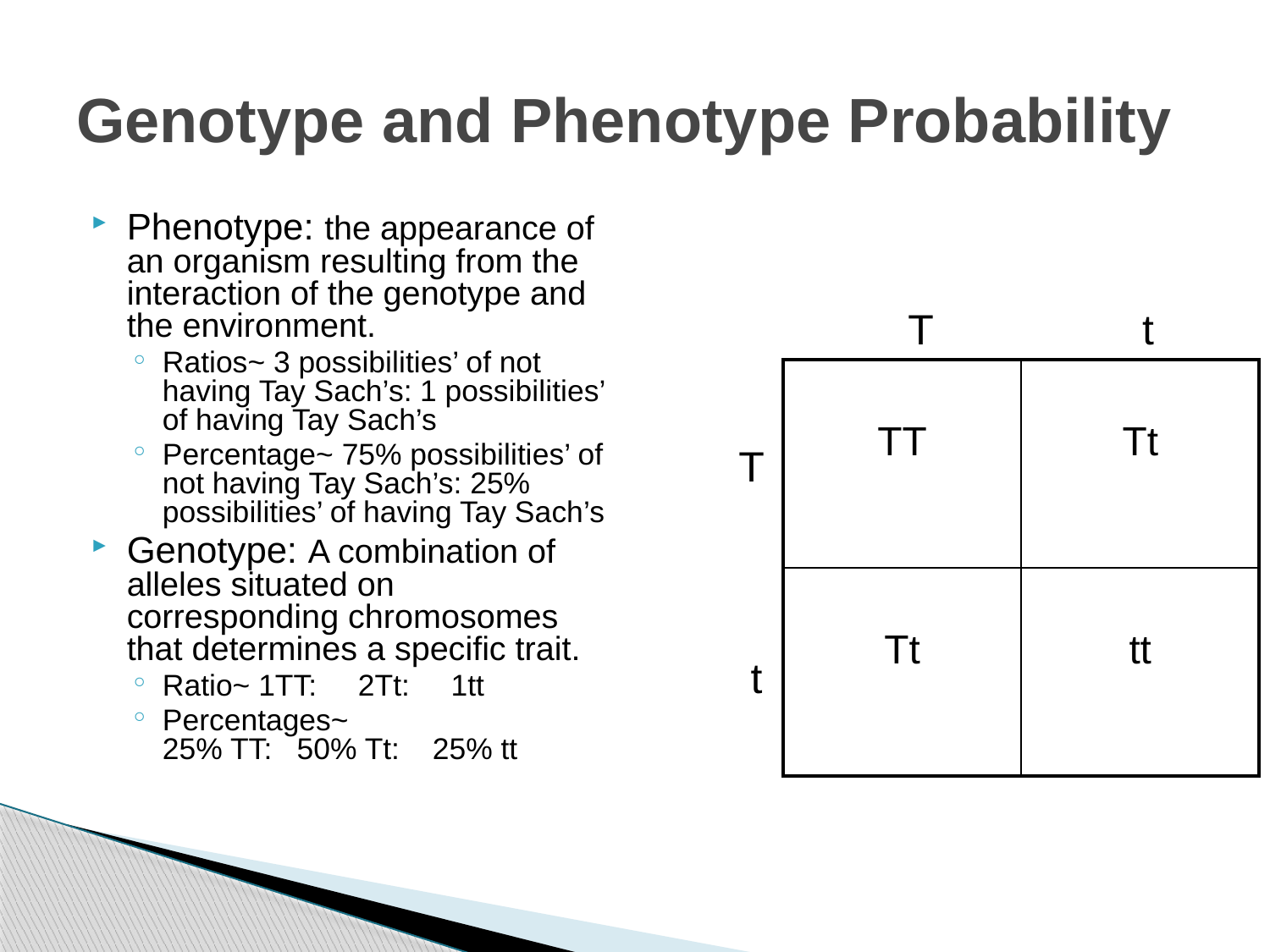

# Genotype and Phenotype Probability
Phenotype: the appearance of an organism resulting from the interaction of the genotype and the environment.
Ratios~ 3 possibilities’ of not having Tay Sach’s: 1 possibilities’ of having Tay Sach’s
Percentage~ 75% possibilities’ of not having Tay Sach’s: 25% possibilities’ of having Tay Sach’s
Genotype: A combination of alleles situated on corresponding chromosomes that determines a specific trait.
Ratio~ 1TT:     2Tt:     1tt
Percentages~                            25% TT:   50% Tt:    25% tt

T
t
| TT | Tt |
| --- | --- |
| Tt | tt |
T
t